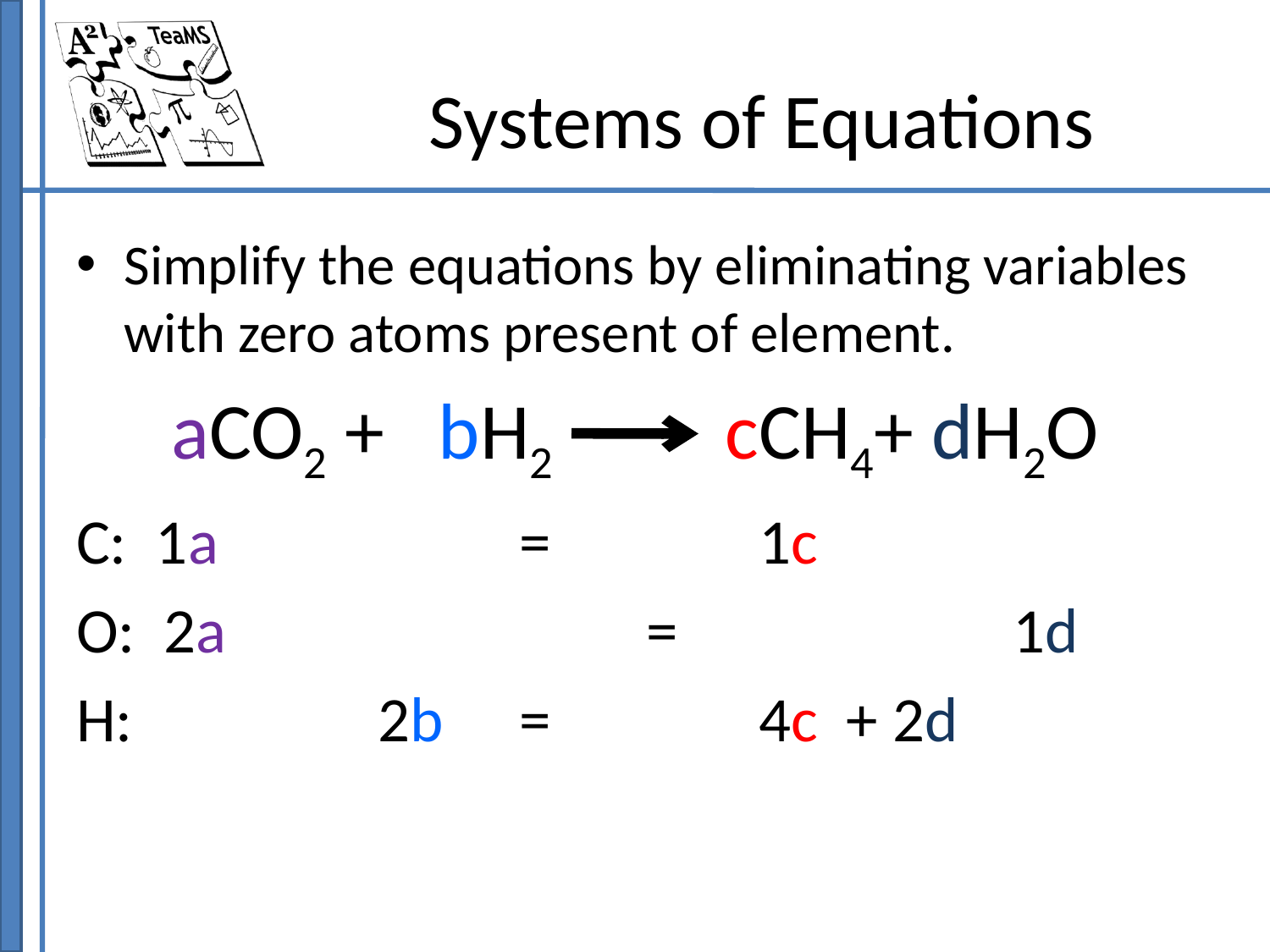

# Systems of Equations
Simplify the equations by eliminating variables with zero atoms present of element.
aCO2 +   bH2          cCH4+ dH2O
C:  1a  		 	 =		1c
O:  2a   	 		 = 		      	1d
H:               	2b	 = 		4c  + 2d